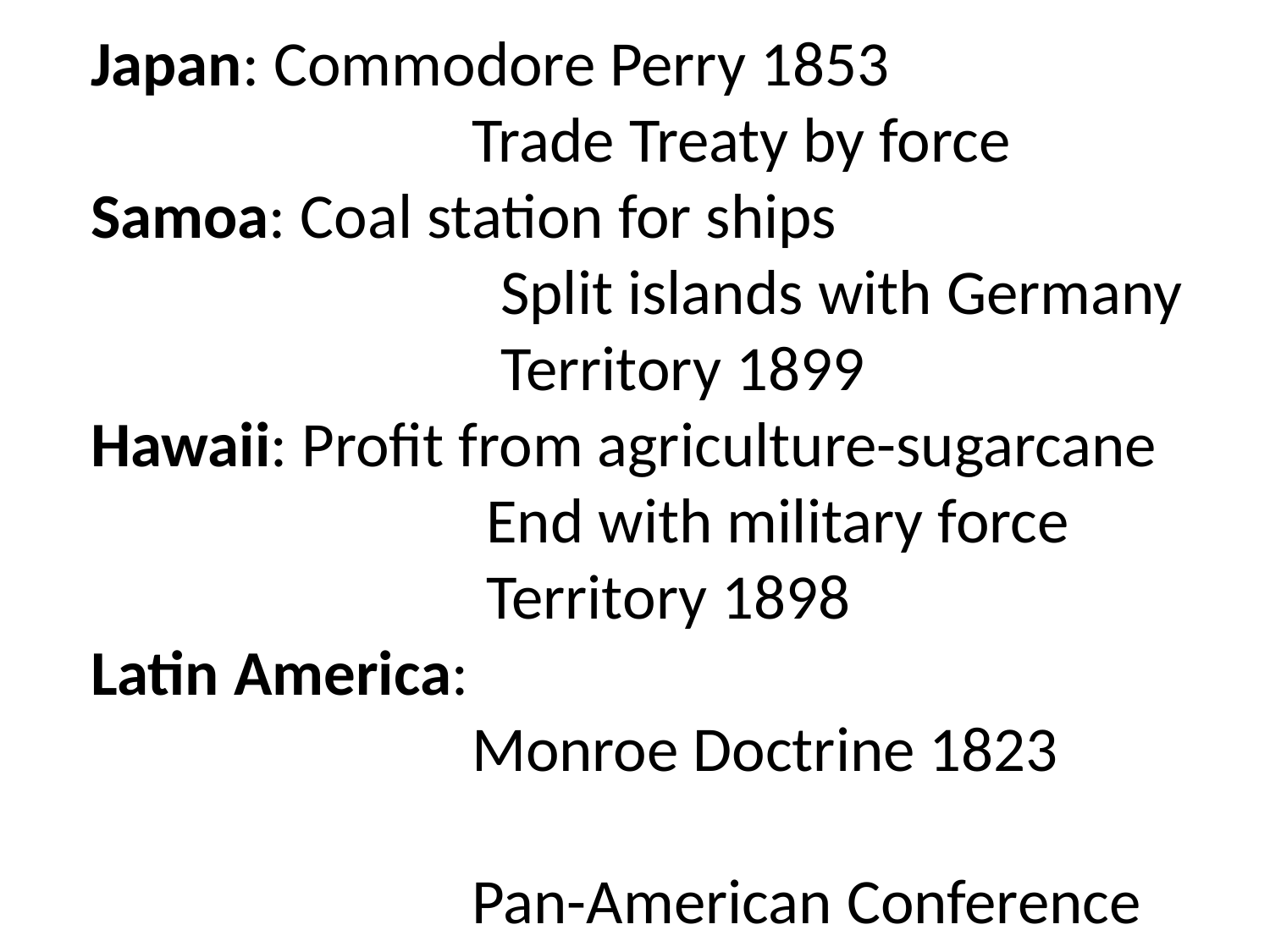

Japan: Commodore Perry 1853
			Trade Treaty by force
Samoa: Coal station for ships
			  Split islands with Germany
			  Territory 1899
Hawaii: Profit from agriculture-sugarcane
			 End with military force
			 Territory 1898
Latin America:
			Monroe Doctrine 1823
			Pan-American Conference 1889